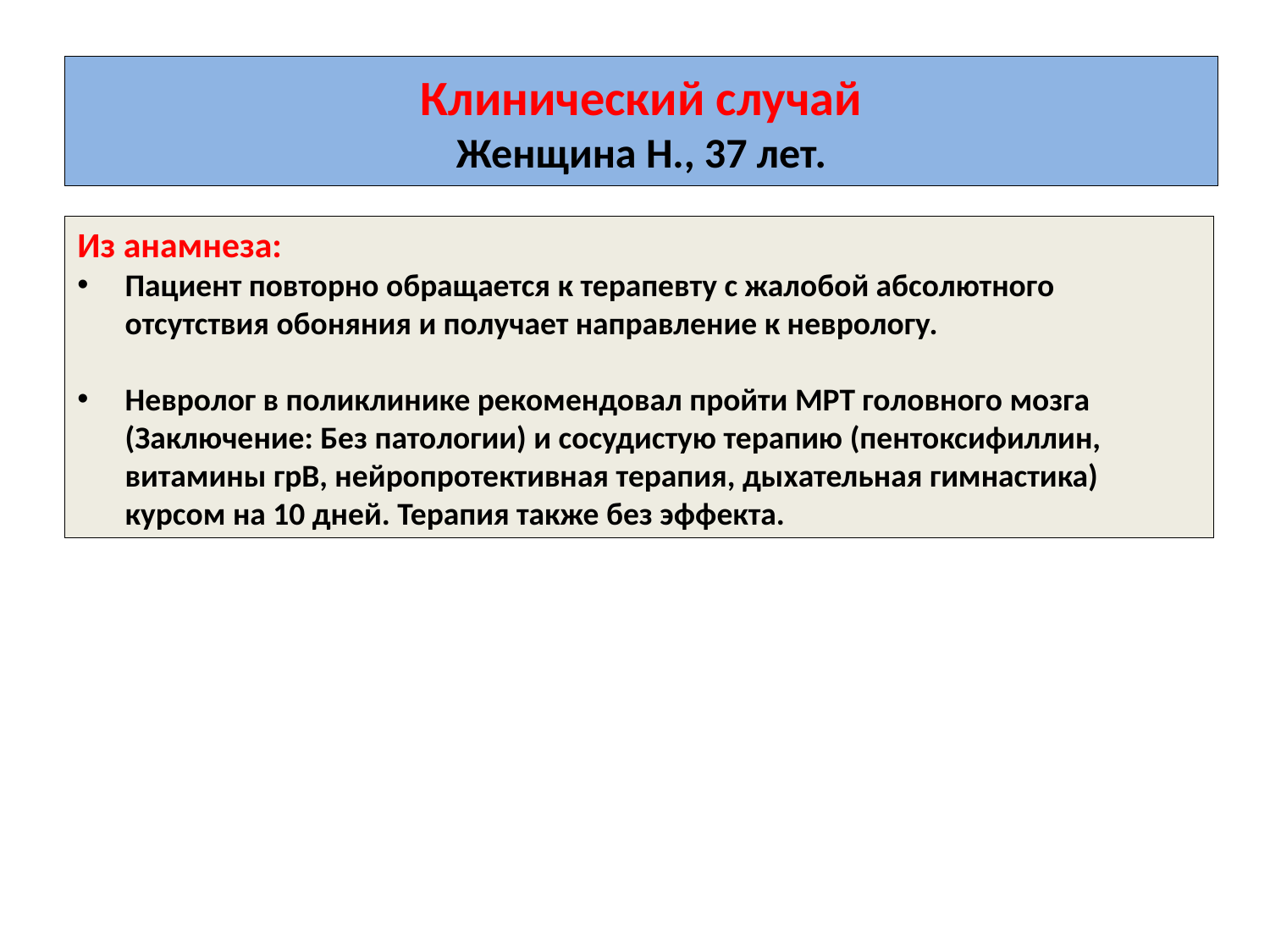

# Клинический случай Женщина Н., 37 лет.
Из анамнеза:
Пациент повторно обращается к терапевту с жалобой абсолютного отсутствия обоняния и получает направление к неврологу.

Невролог в поликлинике рекомендовал пройти МРТ головного мозга (Заключение: Без патологии) и сосудистую терапию (пентоксифиллин, витамины грВ, нейропротективная терапия, дыхательная гимнастика) курсом на 10 дней. Терапия также без эффекта.